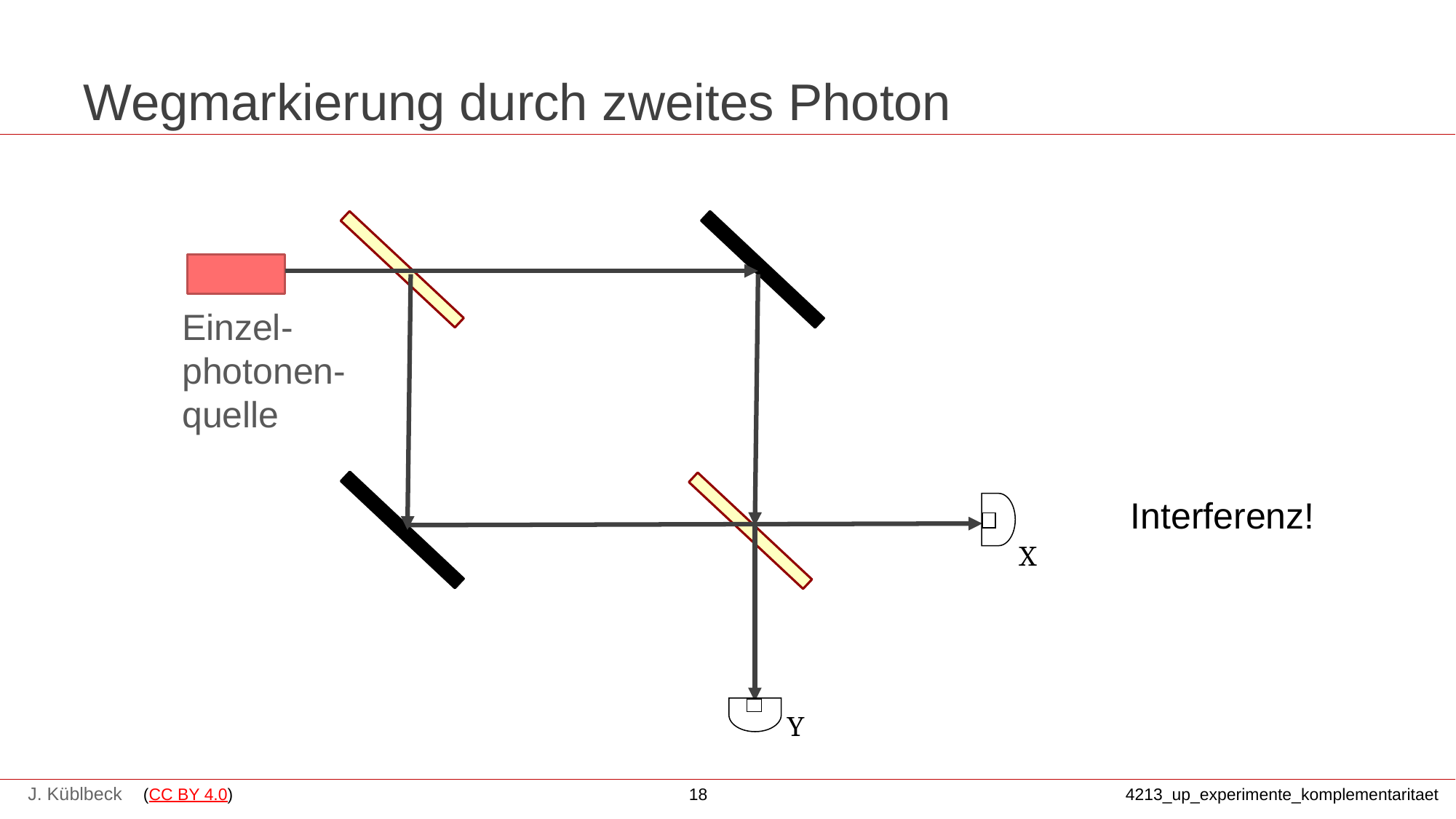

# Wegmarkierung durch zweites Photon

X

Y
Einzel-photonen-quelle

Interferenz!